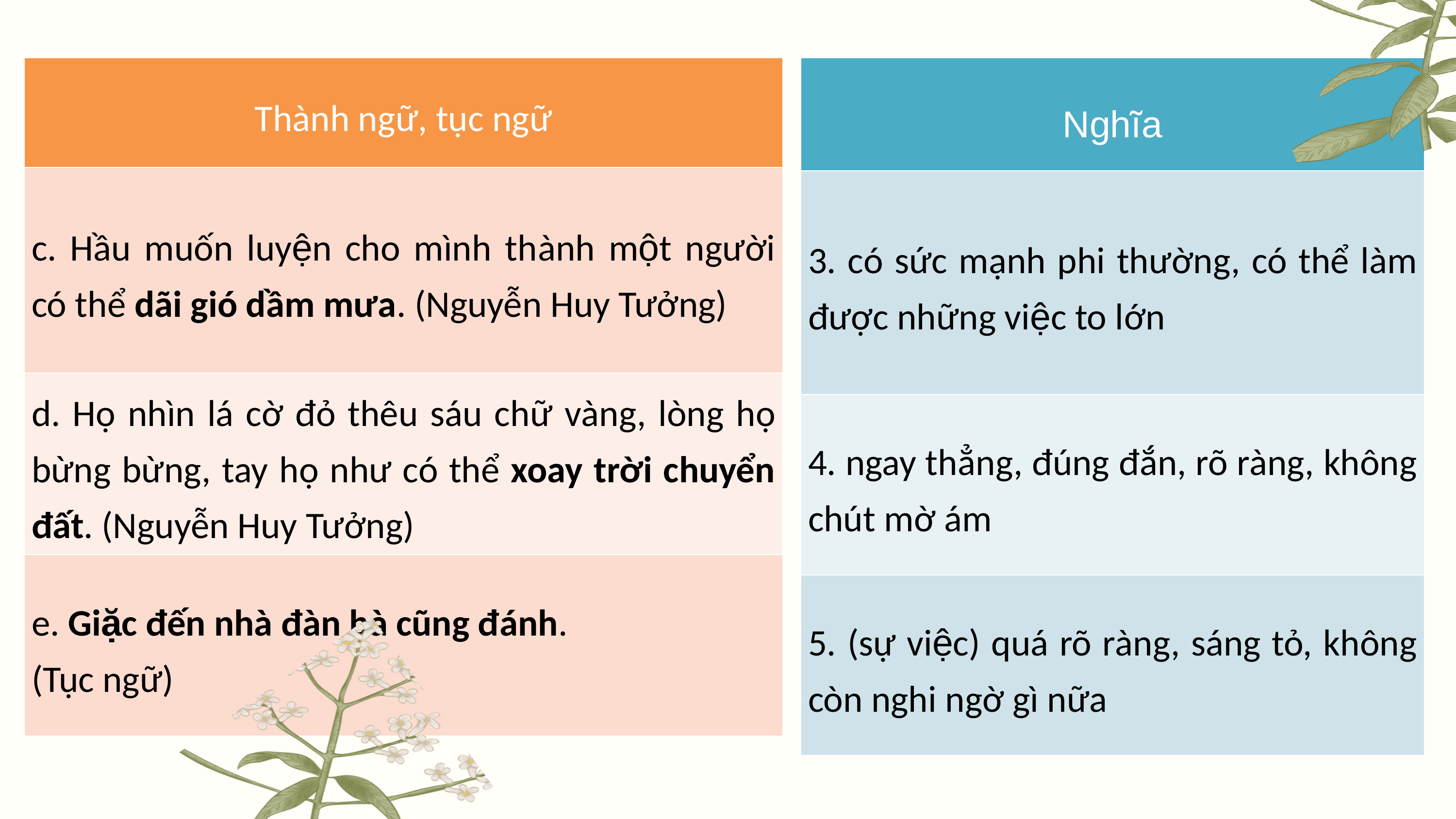

| Nghĩa |
| --- |
| 3. có sức mạnh phi thường, có thể làm được những việc to lớn |
| 4. ngay thẳng, đúng đắn, rõ ràng, không chút mờ ám |
| 5. (sự việc) quá rõ ràng, sáng tỏ, không còn nghi ngờ gì nữa |
| Thành ngữ, tục ngữ |
| --- |
| c. Hầu muốn luyện cho mình thành một người có thể dãi gió dầm mưa. (Nguyễn Huy Tưởng) |
| d. Họ nhìn lá cờ đỏ thêu sáu chữ vàng, lòng họ bừng bừng, tay họ như có thể xoay trời chuyển đất. (Nguyễn Huy Tưởng) |
| e. Giặc đến nhà đàn bà cũng đánh. (Tục ngữ) |